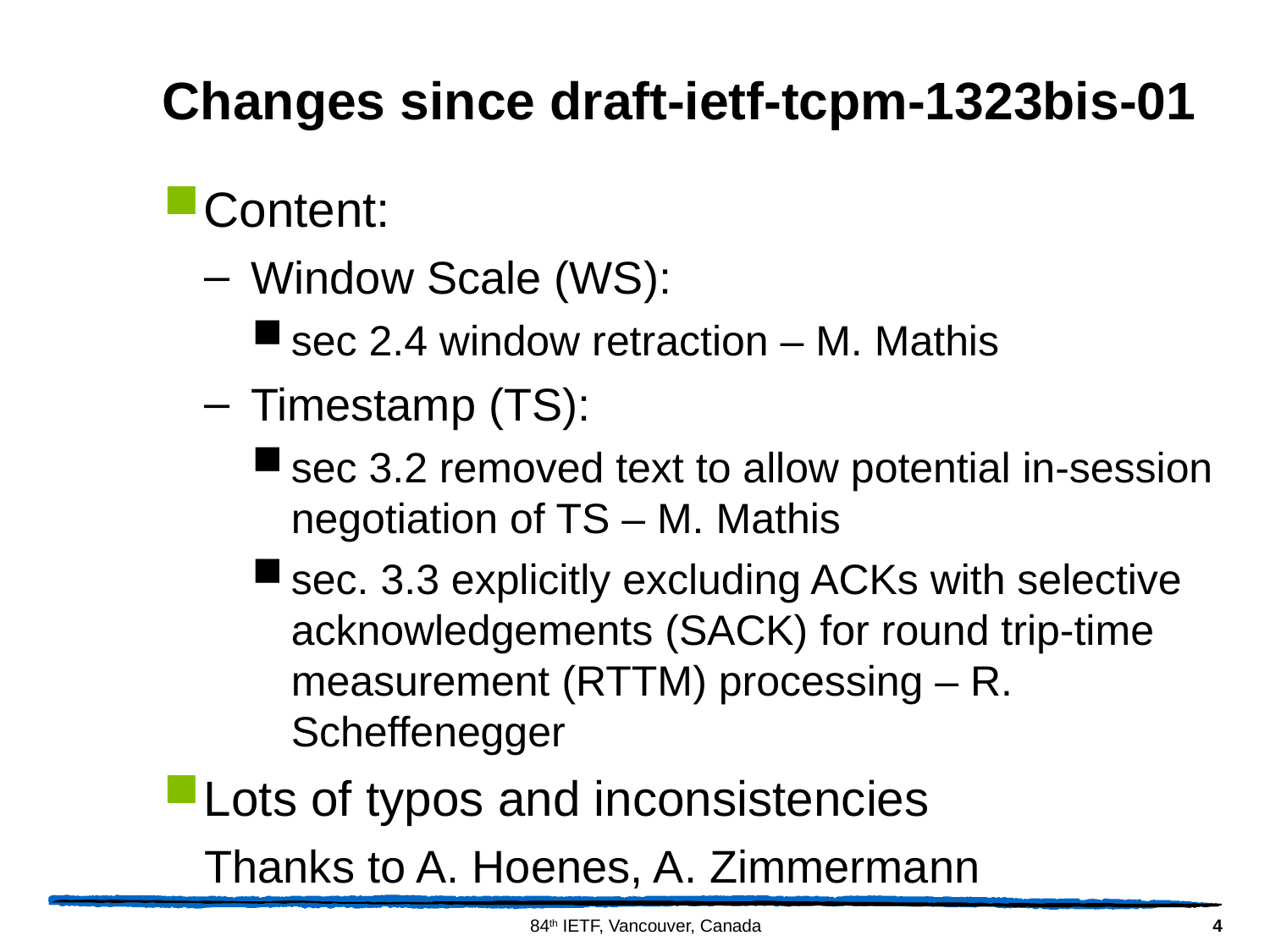

# Changes since draft-ietf-tcpm-1323bis-01
Content:
Window Scale (WS):
sec 2.4 window retraction – M. Mathis
Timestamp (TS):
sec 3.2 removed text to allow potential in-session negotiation of TS – M. Mathis
sec. 3.3 explicitly excluding ACKs with selective acknowledgements (SACK) for round trip-time measurement (RTTM) processing – R. Scheffenegger
Lots of typos and inconsistencies
Thanks to A. Hoenes, A. Zimmermann

4
84th IETF, Vancouver, Canada